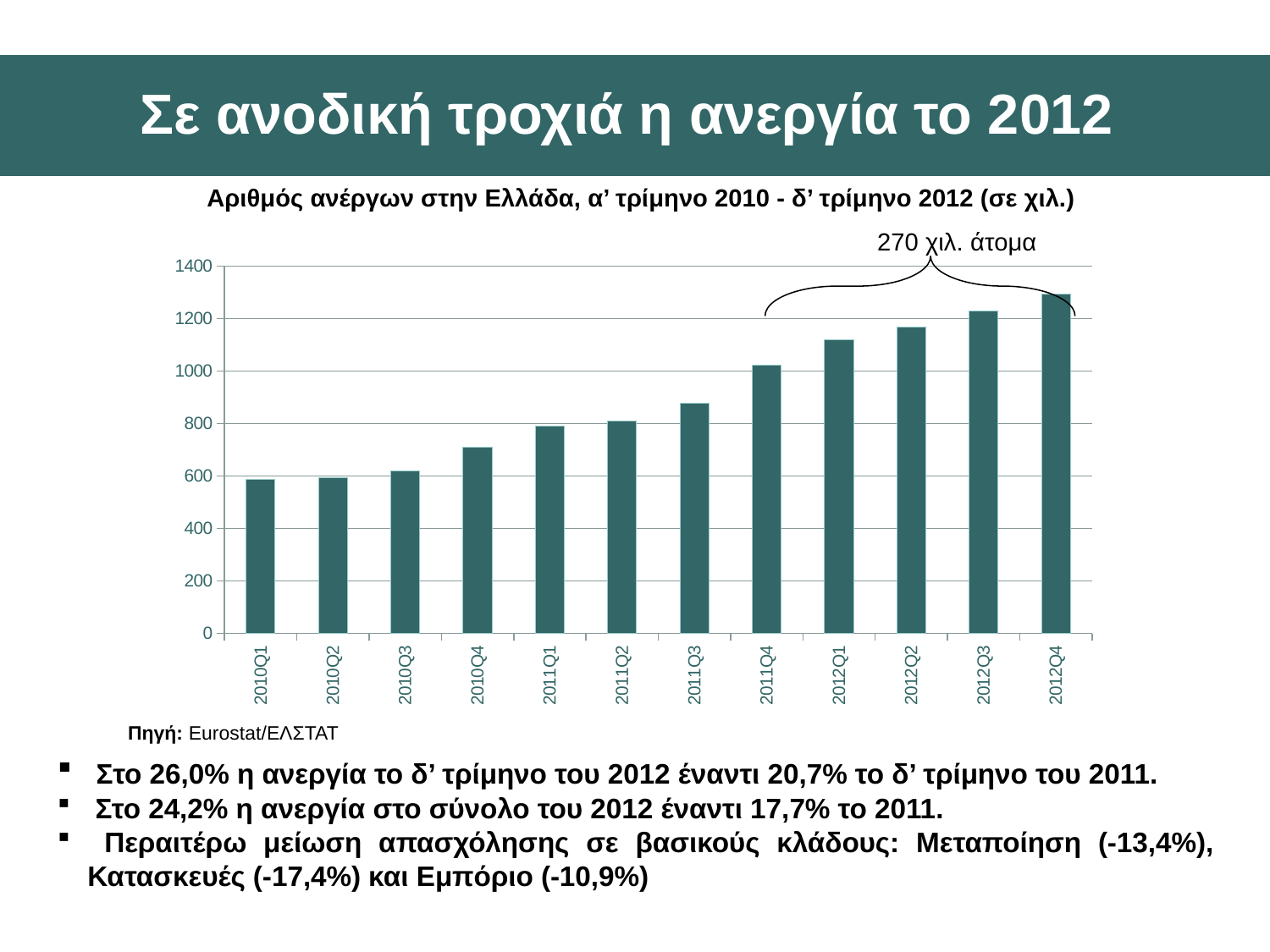

# Σε ανοδική τροχιά η ανεργία το 2012

Αριθμός ανέργων στην Ελλάδα, α’ τρίμηνο 2010 - δ’ τρίμηνο 2012 (σε χιλ.)
270 χιλ. άτομα

### Chart

| Category | #REF! |
|---|---|
| 2010Q1 | 585.8 |
| 2010Q2 | 593.1 |
| 2010Q3 | 620.7 |
| 2010Q4 | 710.8 |
| 2011Q1 | 790.9 |
| 2011Q2 | 809.4 |
| 2011Q3 | 875.9 |
| 2011Q4 | 1023.4 |
| 2012Q1 | 1118.1 |
| 2012Q2 | 1166.2 |
| 2012Q3 | 1228.2 |
| 2012Q4 | 1291.8 |

Πηγή: Eurostat/ΕΛΣΤΑΤ
 Στο 26,0% η ανεργία το δ’ τρίμηνο του 2012 έναντι 20,7% το δ’ τρίμηνο του 2011.
 Στο 24,2% η ανεργία στο σύνολο του 2012 έναντι 17,7% το 2011.
 Περαιτέρω μείωση απασχόλησης σε βασικούς κλάδους: Μεταποίηση (-13,4%), Κατασκευές (-17,4%) και Εμπόριο (-10,9%)